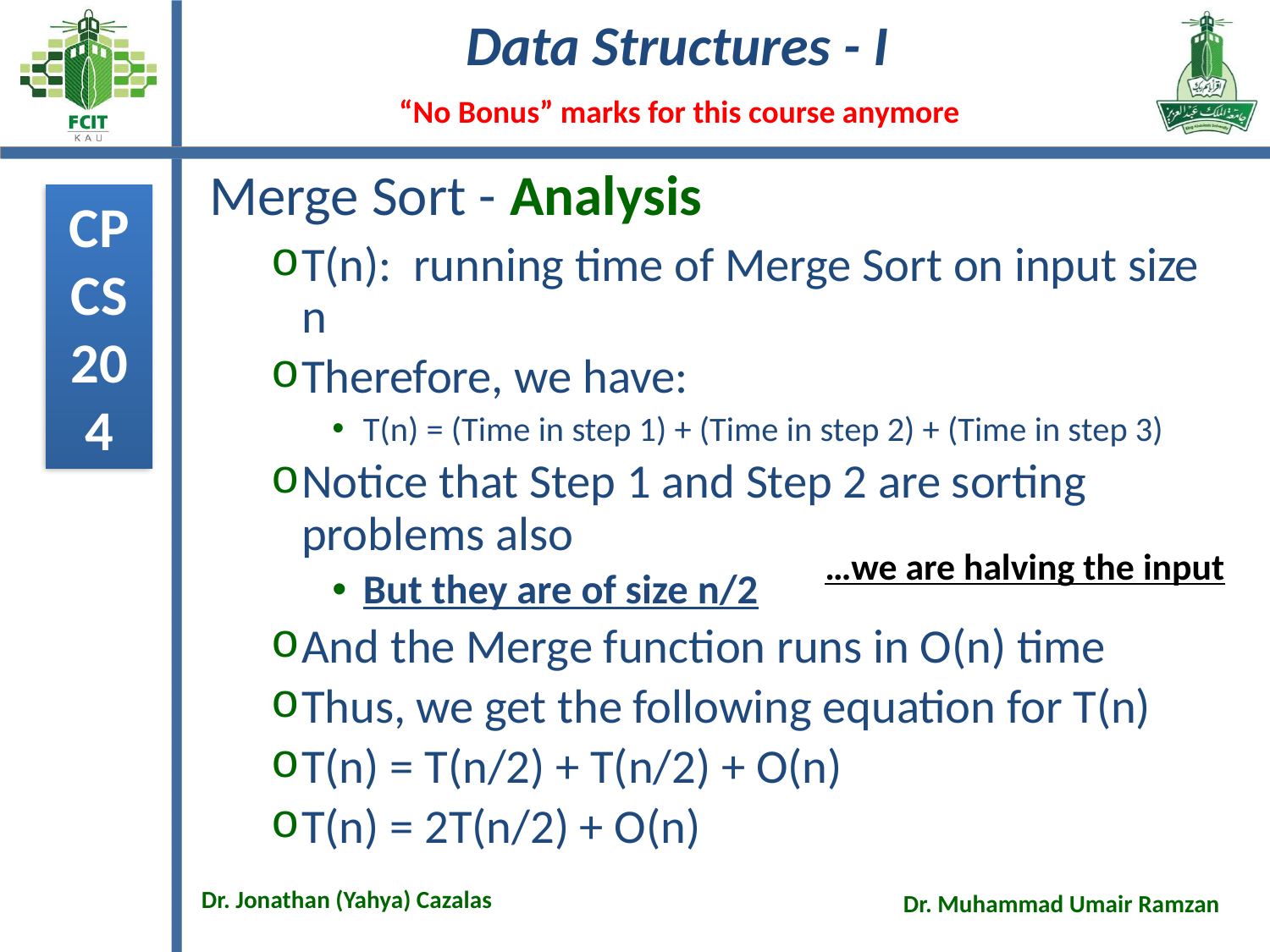

# Merge Sort - Analysis
T(n):  running time of Merge Sort on input size n
Therefore, we have:
T(n) = (Time in step 1) + (Time in step 2) + (Time in step 3)
Notice that Step 1 and Step 2 are sorting problems also
But they are of size n/2
And the Merge function runs in O(n) time
Thus, we get the following equation for T(n)
T(n) = T(n/2) + T(n/2) + O(n)
T(n) = 2T(n/2) + O(n)
…we are halving the input